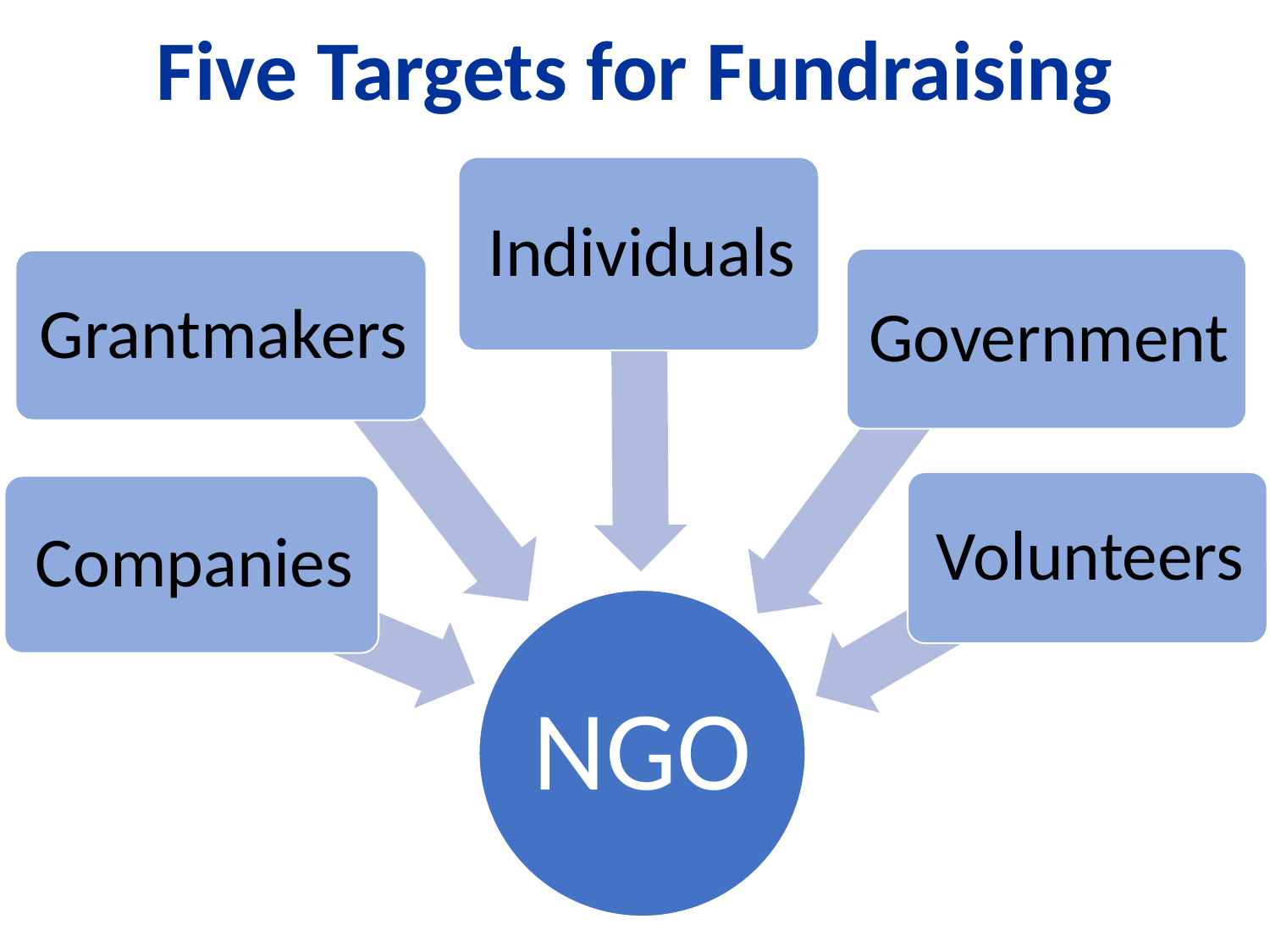

# Five Targets for Fundraising
NGO
Companies
Grantmakers
Individuals
Government
Volunteers